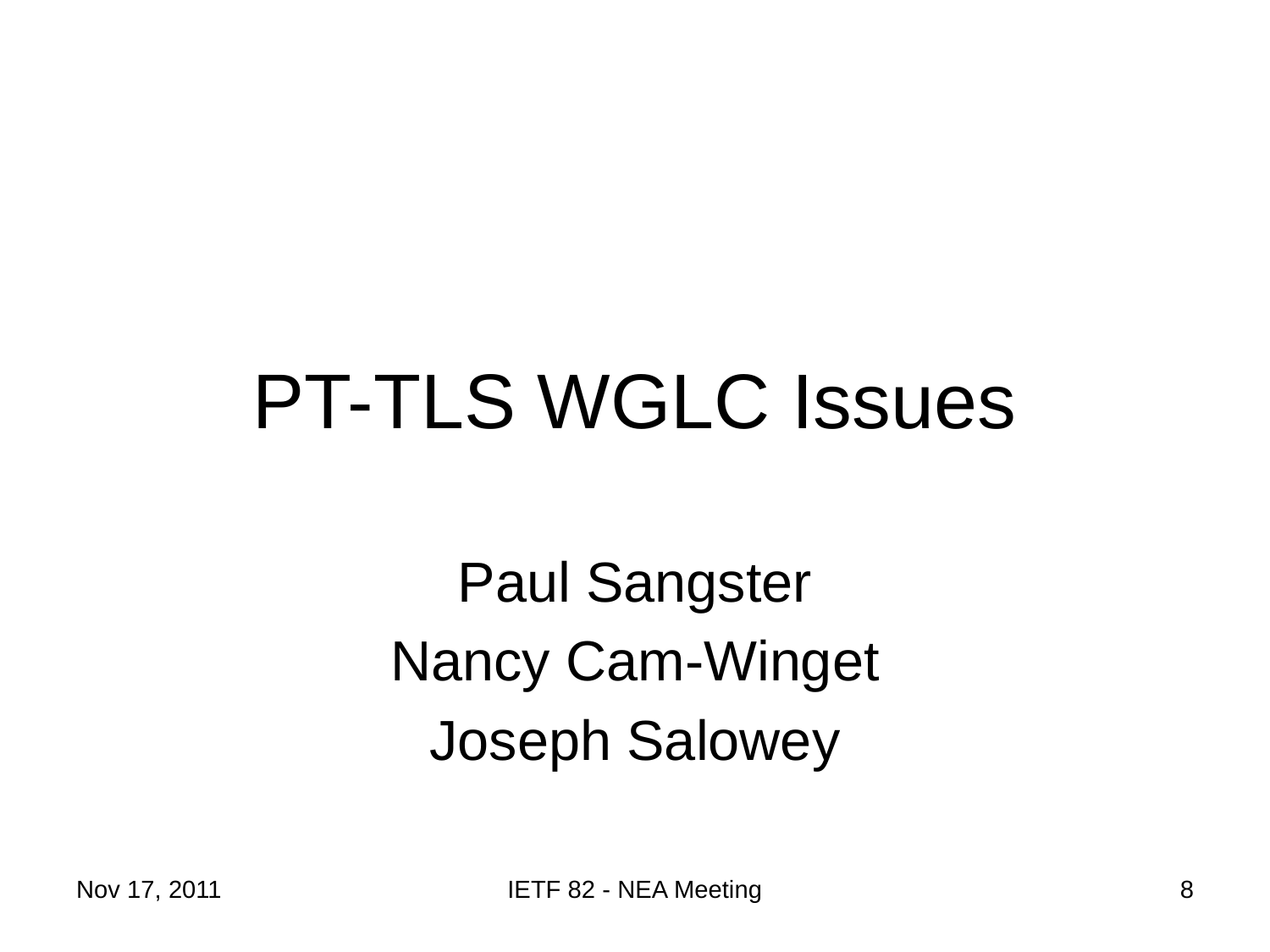

# PT-TLS WGLC Issues
Paul Sangster
Nancy Cam-Winget
Joseph Salowey

Nov 17, 2011
IETF 82 - NEA Meeting
8